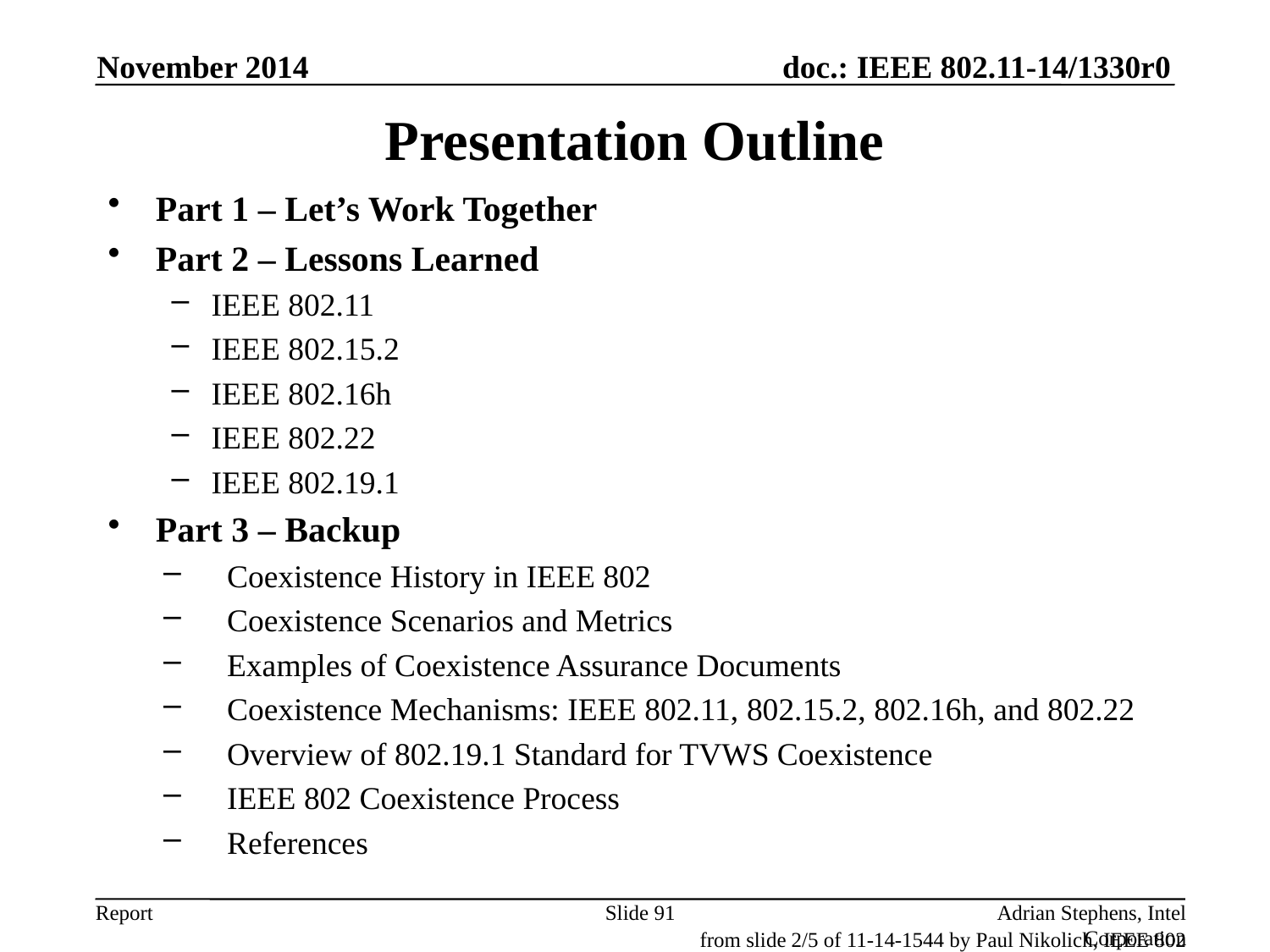

November 2014
# Presentation Outline
Part 1 – Let’s Work Together
Part 2 – Lessons Learned
IEEE 802.11
IEEE 802.15.2
IEEE 802.16h
IEEE 802.22
IEEE 802.19.1
Part 3 – Backup
Coexistence History in IEEE 802
Coexistence Scenarios and Metrics
Examples of Coexistence Assurance Documents
Coexistence Mechanisms: IEEE 802.11, 802.15.2, 802.16h, and 802.22
Overview of 802.19.1 Standard for TVWS Coexistence
IEEE 802 Coexistence Process
References

Slide 91
Adrian Stephens, Intel Corporation
from slide 2/5 of 11-14-1544 by Paul Nikolich, IEEE 802